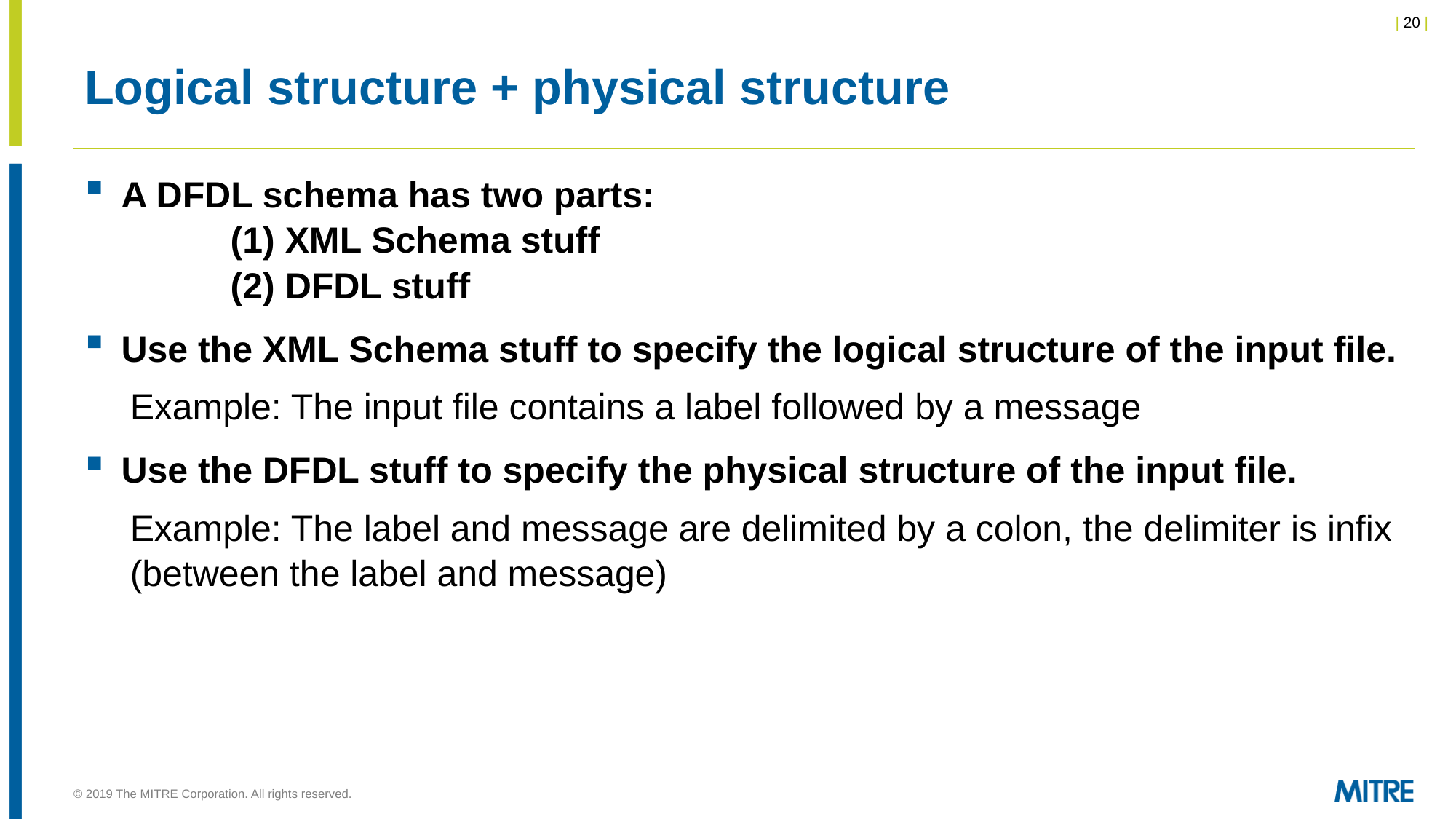

# Logical structure + physical structure
A DFDL schema has two parts:
	(1) XML Schema stuff
	(2) DFDL stuff
Use the XML Schema stuff to specify the logical structure of the input file.
Example: The input file contains a label followed by a message
Use the DFDL stuff to specify the physical structure of the input file.
Example: The label and message are delimited by a colon, the delimiter is infix (between the label and message)
© 2019 The MITRE Corporation. All rights reserved.